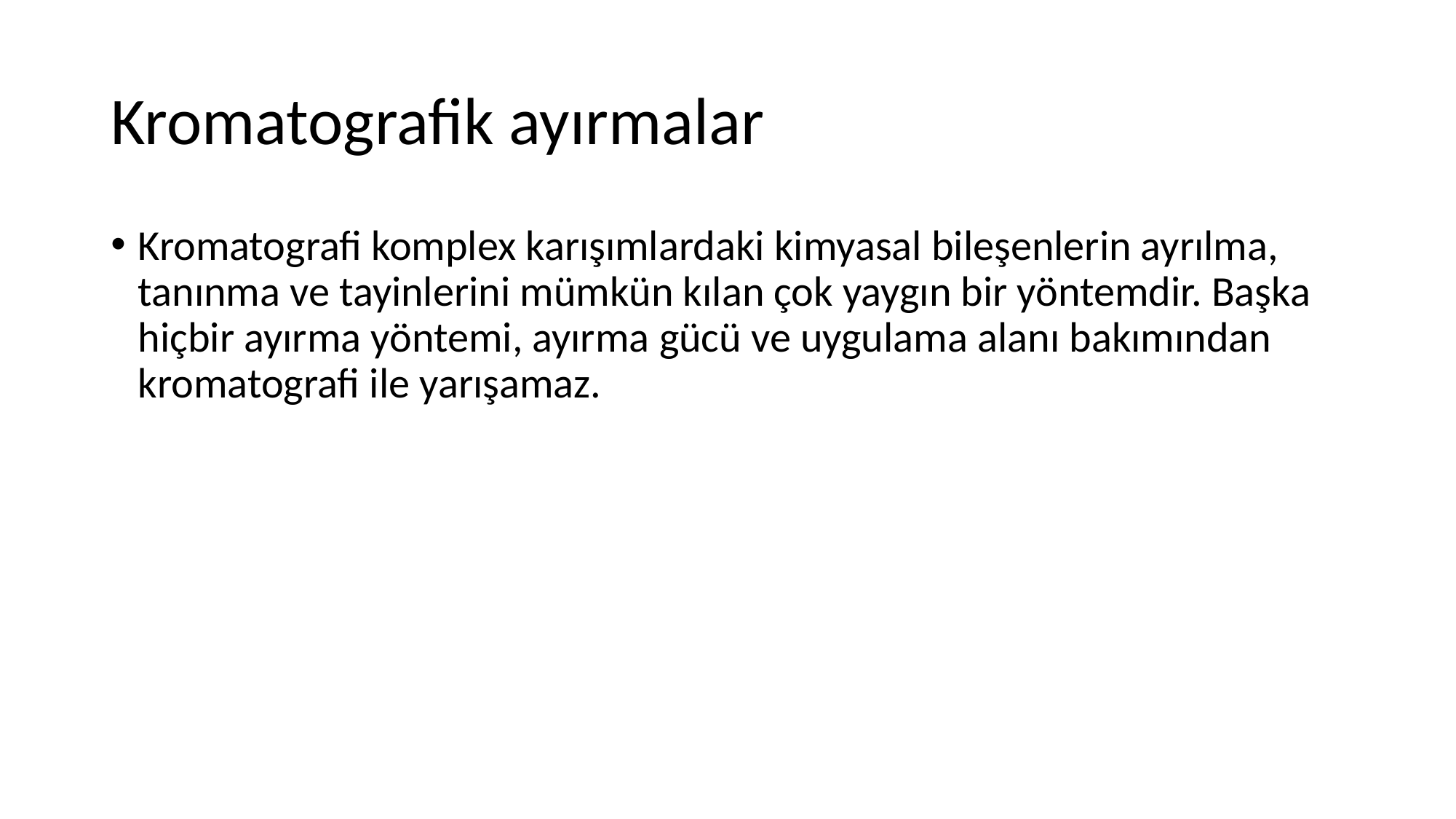

# Kromatografik ayırmalar
Kromatografi komplex karışımlardaki kimyasal bileşenlerin ayrılma, tanınma ve tayinlerini mümkün kılan çok yaygın bir yöntemdir. Başka hiçbir ayırma yöntemi, ayırma gücü ve uygulama alanı bakımından kromatografi ile yarışamaz.